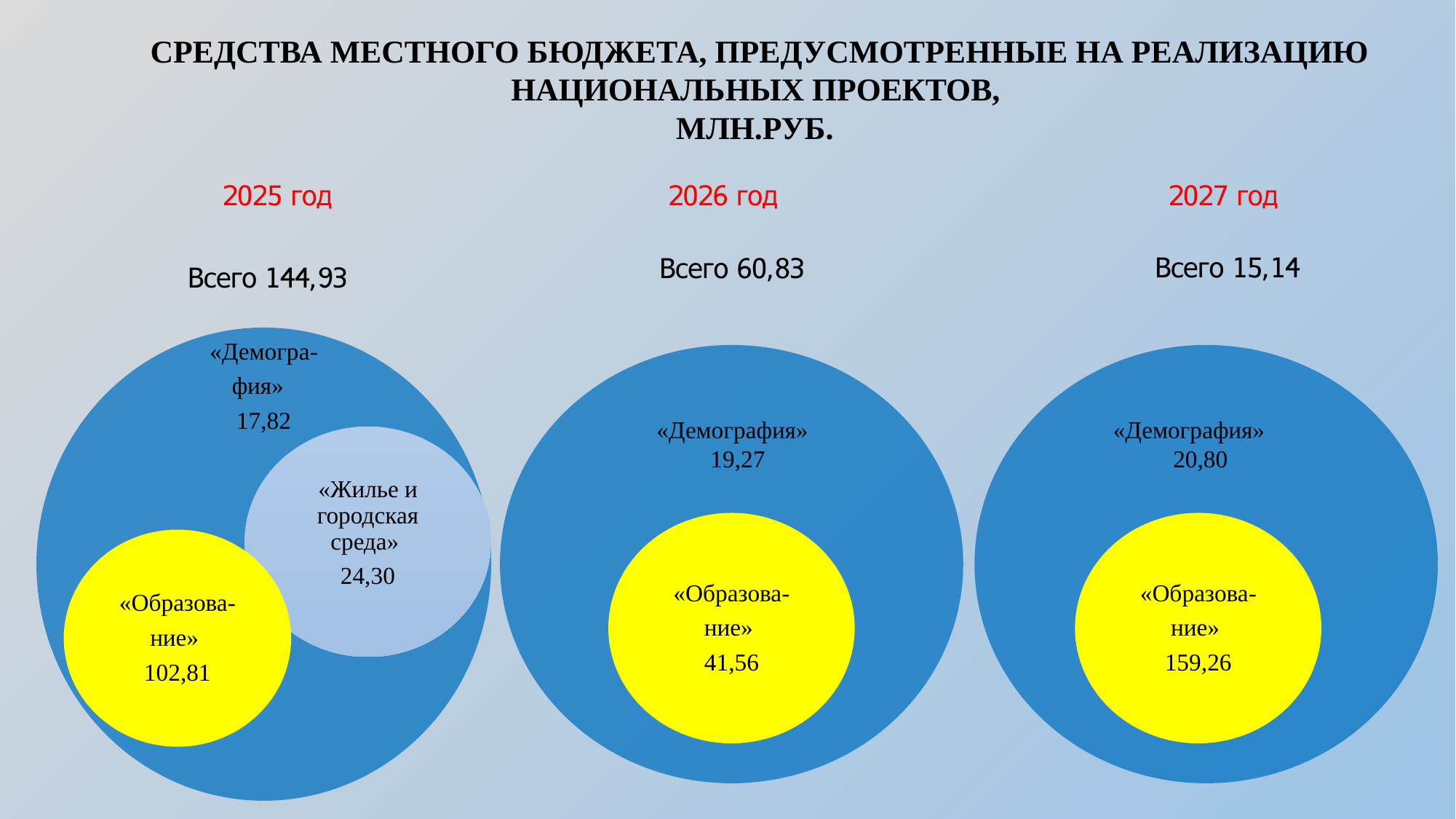

СРЕДСТВА МЕСТНОГО БЮДЖЕТА, ПРЕДУСМОТРЕННЫЕ НА РЕАЛИЗАЦИЮ НАЦИОНАЛЬНЫХ ПРОЕКТОВ,
МЛН.РУБ.
2025 год
2026 год
2027 год

 Всего 15,14
Всего 60,83
Всего 144,93
«Демогра-
фия»
17,82

«Жилье и городская среда»
24,30

«Образова-
ние»
102,81
          «Демография»
                    20,80
             «Демография»
                      19,27

«Образова-
ние»
41,56

«Образова-
ние»
159,26